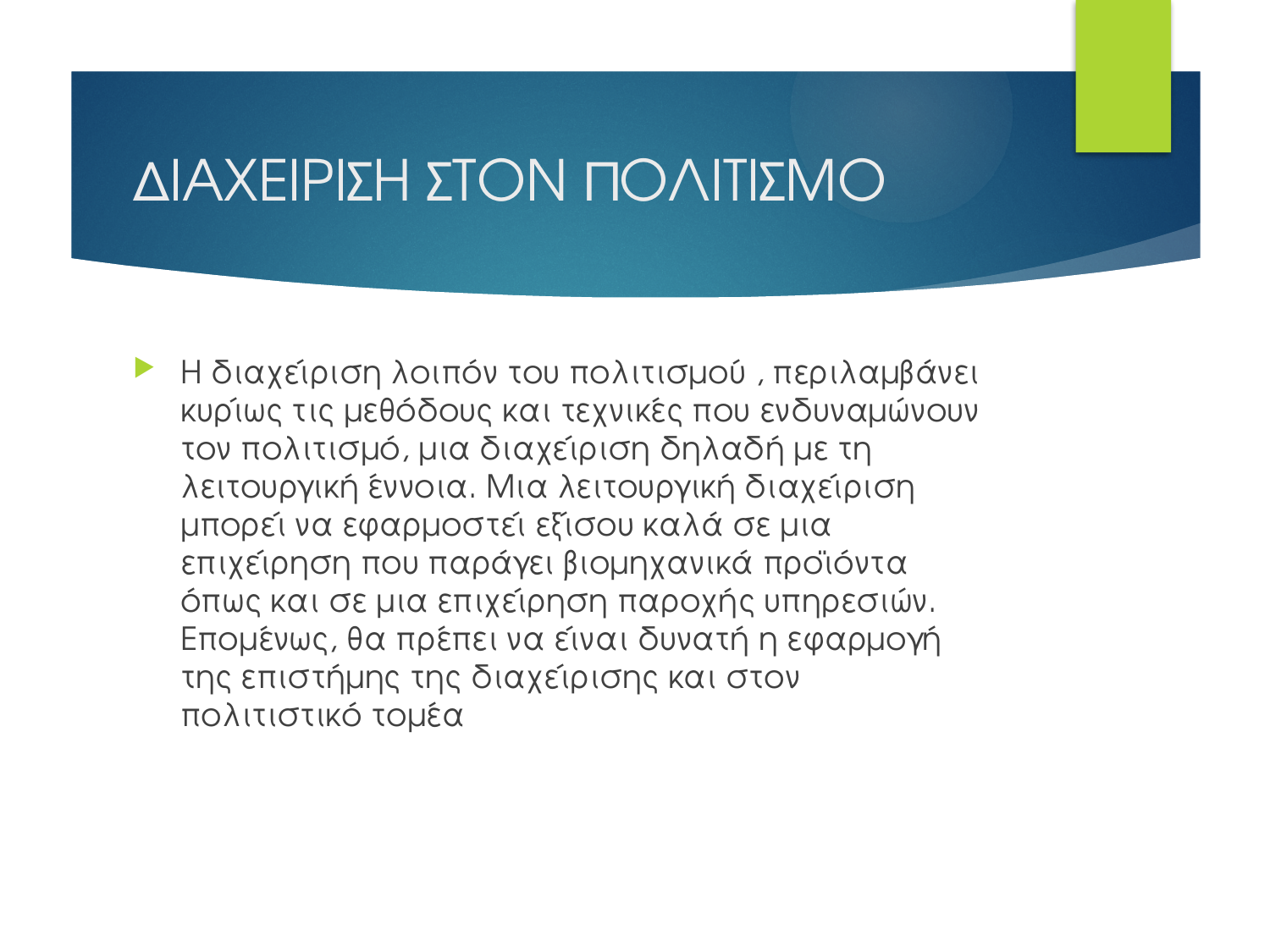

# ΔΙΑΧΕΙΡΙΣΗ ΣΤΟΝ ΠΟΛΙΤΙΣΜΟ
Η διαχείριση λοιπόν του πολιτισμού , περιλαμβάνει κυρίως τις μεθόδους και τεχνικές που ενδυναμώνουν τον πολιτισμό, μια διαχείριση δηλαδή με τη λειτουργική έννοια. Μια λειτουργική διαχείριση μπορεί να εφαρμοστεί εξίσου καλά σε μια επιχείρηση που παράγει βιομηχανικά προϊόντα όπως και σε μια επιχείρηση παροχής υπηρεσιών. Επομένως, θα πρέπει να είναι δυνατή η εφαρμογή της επιστήμης της διαχείρισης και στον πολιτιστικό τομέα